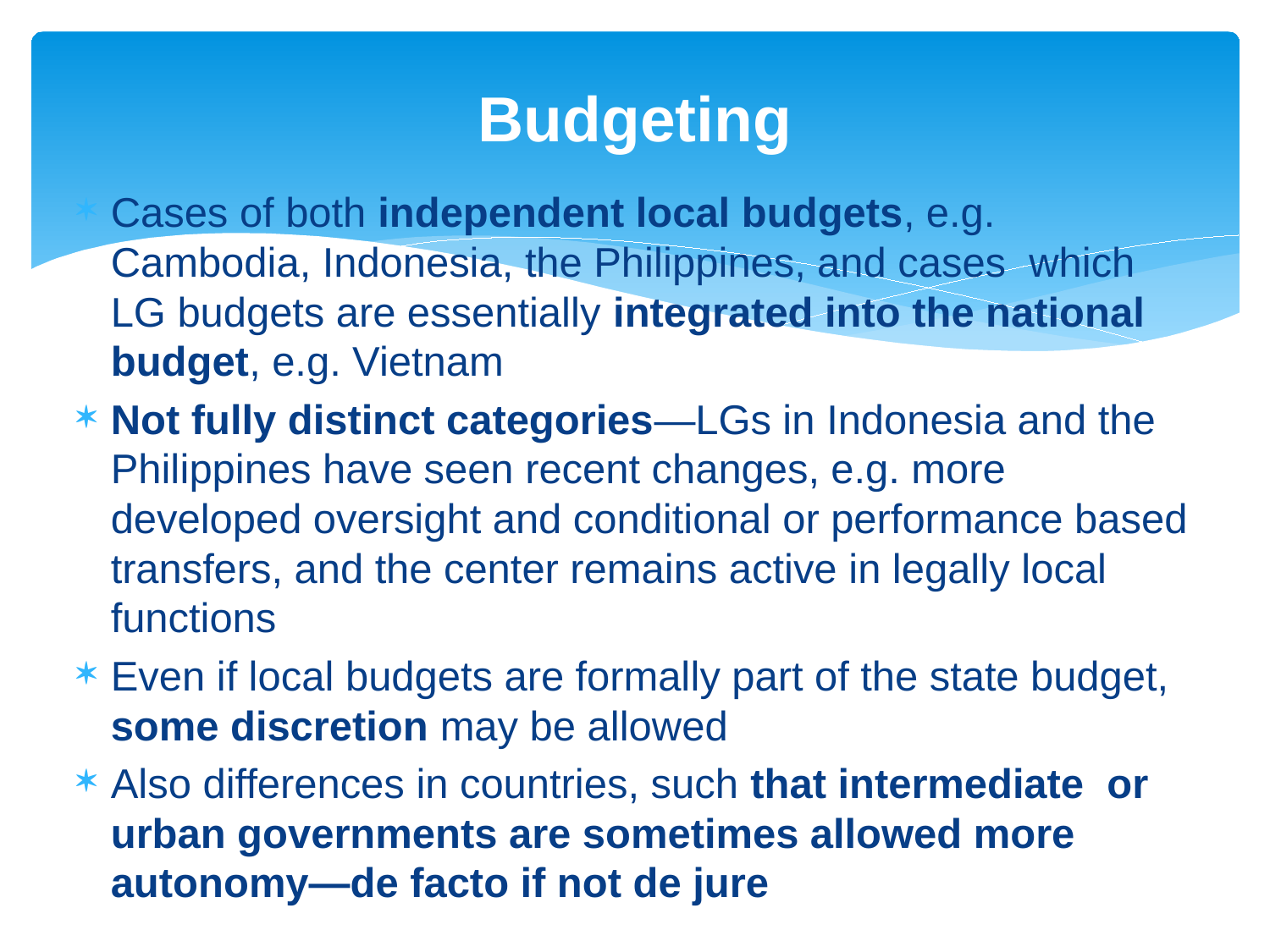

# Budgeting
Cases of both independent local budgets, e.g. Cambodia, Indonesia, the Philippines, and cases  which LG budgets are essentially integrated into the national budget, e.g. Vietnam
Not fully distinct categories—LGs in Indonesia and the Philippines have seen recent changes, e.g. more developed oversight and conditional or performance based transfers, and the center remains active in legally local functions
Even if local budgets are formally part of the state budget, some discretion may be allowed
Also differences in countries, such that intermediate  or urban governments are sometimes allowed more autonomy—de facto if not de jure